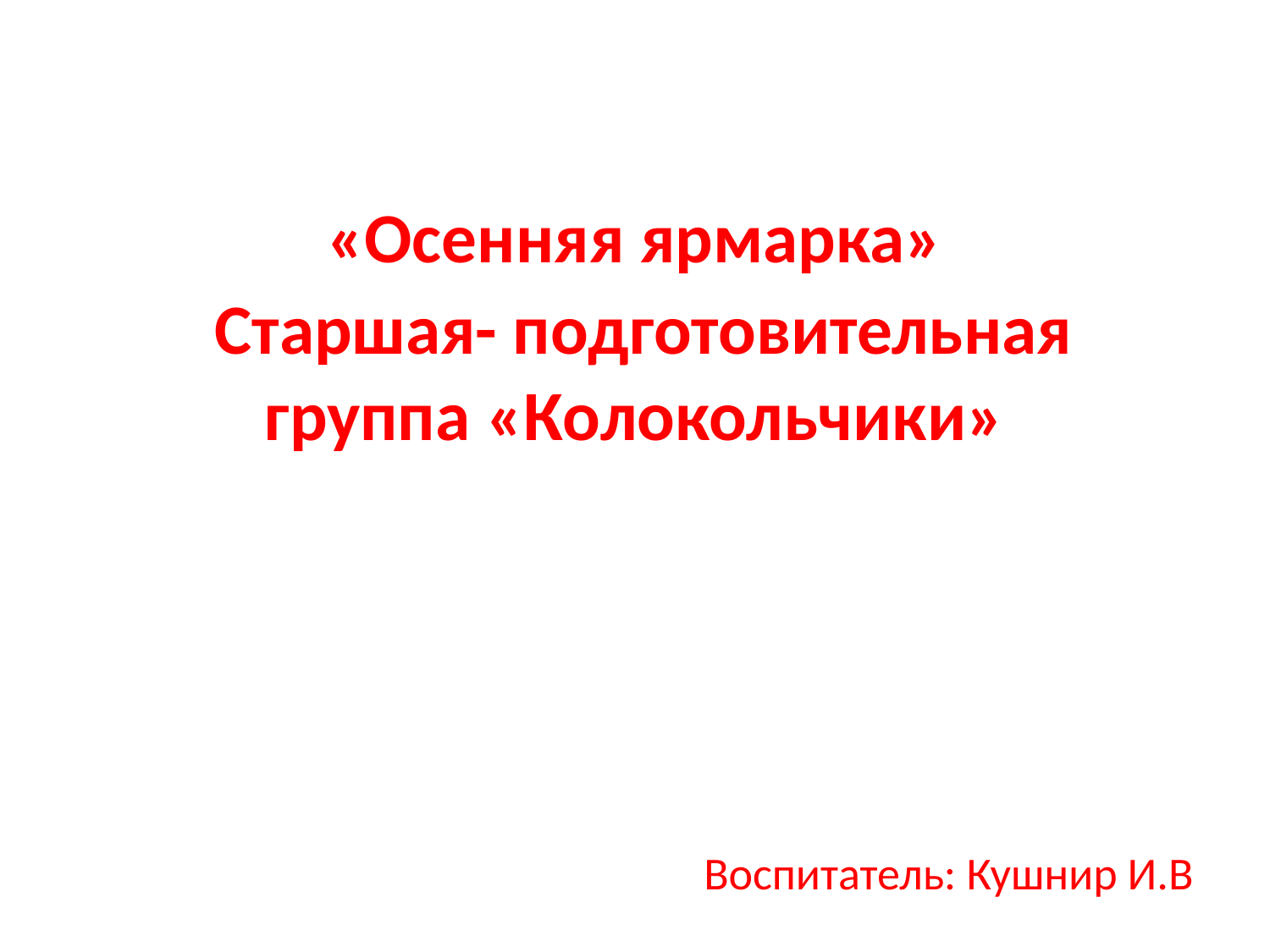

# «Осенняя ярмарка» Старшая- подготовительная группа «Колокольчики»

                                                                                       Воспитатель: Кушнир И.В